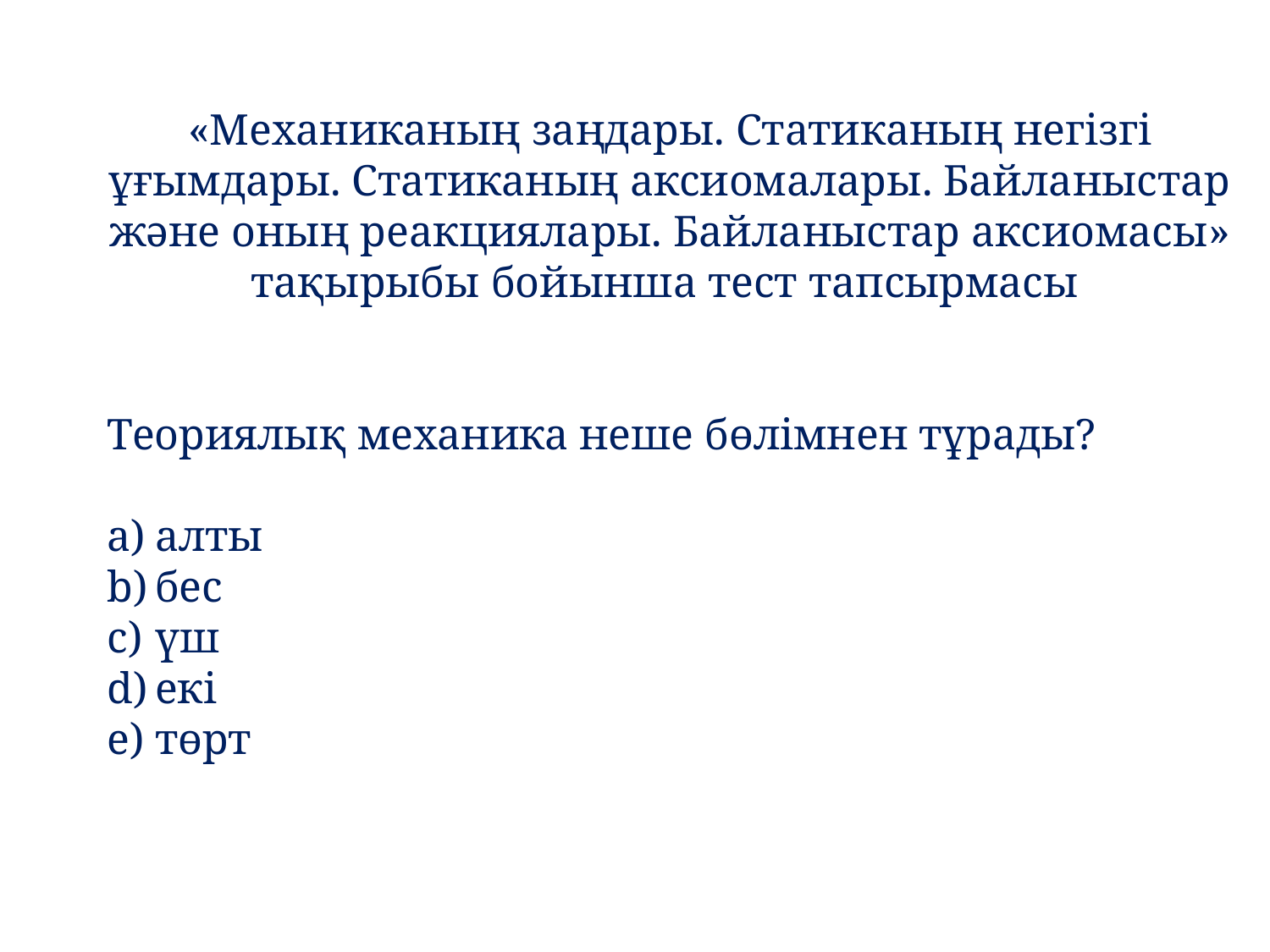

«Механиканың заңдары. Статиканың негізгі ұғымдары. Статиканың аксиомалары. Байланыстар және оның реакциялары. Байланыстар аксиомасы» тақырыбы бойынша тест тапсырмасы

Теориялық механика неше бөлімнен тұрады?

алты
бес
үш
екі
төрт